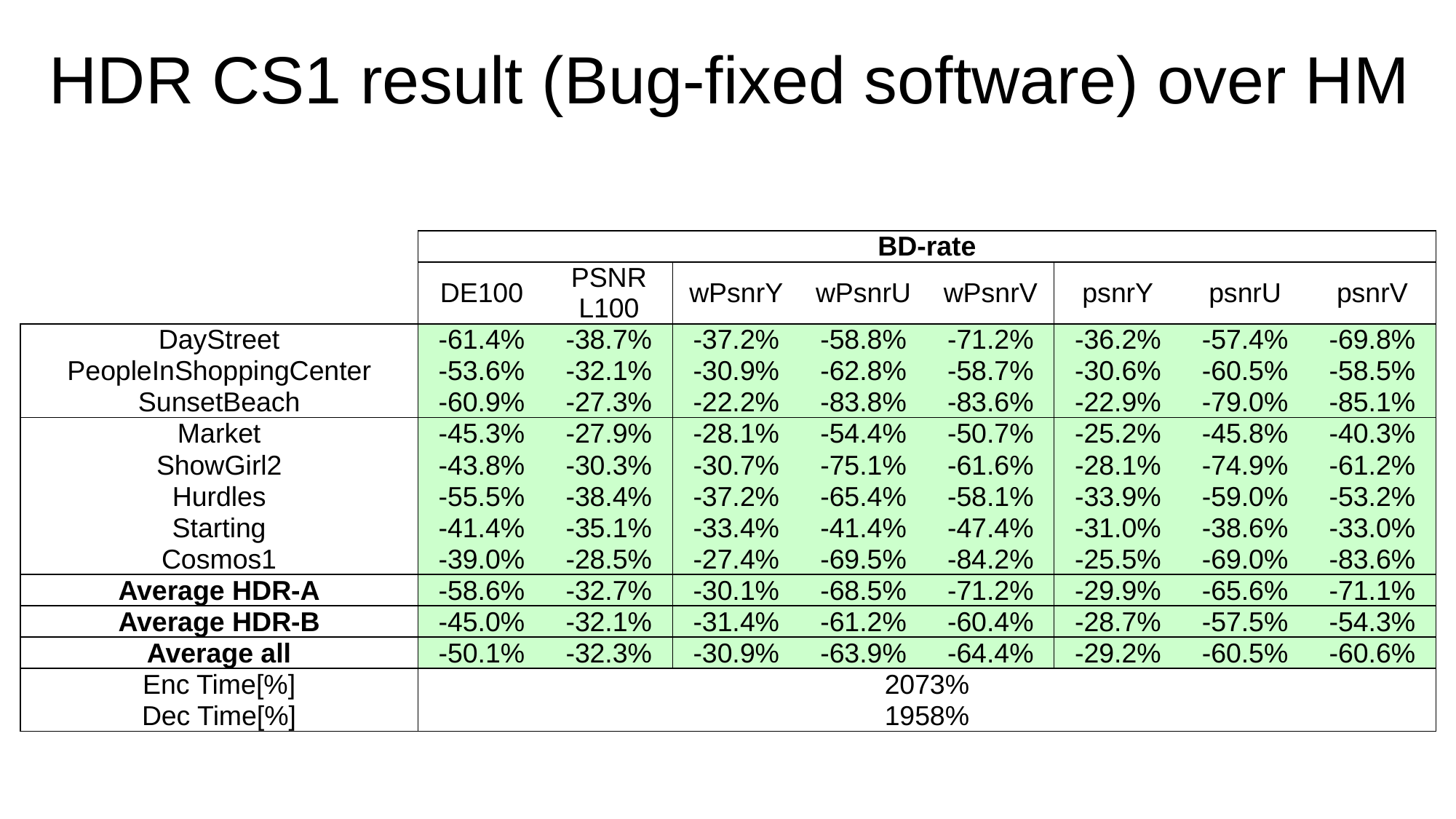

# HDR CS1 result (Bug-fixed software) over HM
|  | BD-rate |  |  |  |  |  |  |  |
| --- | --- | --- | --- | --- | --- | --- | --- | --- |
|  | DE100 | PSNR L100 | wPsnrY | wPsnrU | wPsnrV | psnrY | psnrU | psnrV |
| DayStreet | -61.4% | -38.7% | -37.2% | -58.8% | -71.2% | -36.2% | -57.4% | -69.8% |
| PeopleInShoppingCenter | -53.6% | -32.1% | -30.9% | -62.8% | -58.7% | -30.6% | -60.5% | -58.5% |
| SunsetBeach | -60.9% | -27.3% | -22.2% | -83.8% | -83.6% | -22.9% | -79.0% | -85.1% |
| Market | -45.3% | -27.9% | -28.1% | -54.4% | -50.7% | -25.2% | -45.8% | -40.3% |
| ShowGirl2 | -43.8% | -30.3% | -30.7% | -75.1% | -61.6% | -28.1% | -74.9% | -61.2% |
| Hurdles | -55.5% | -38.4% | -37.2% | -65.4% | -58.1% | -33.9% | -59.0% | -53.2% |
| Starting | -41.4% | -35.1% | -33.4% | -41.4% | -47.4% | -31.0% | -38.6% | -33.0% |
| Cosmos1 | -39.0% | -28.5% | -27.4% | -69.5% | -84.2% | -25.5% | -69.0% | -83.6% |
| Average HDR-A | -58.6% | -32.7% | -30.1% | -68.5% | -71.2% | -29.9% | -65.6% | -71.1% |
| Average HDR-B | -45.0% | -32.1% | -31.4% | -61.2% | -60.4% | -28.7% | -57.5% | -54.3% |
| Average all | -50.1% | -32.3% | -30.9% | -63.9% | -64.4% | -29.2% | -60.5% | -60.6% |
| Enc Time[%] | 2073% |  |  |  |  |  |  |  |
| Dec Time[%] | 1958% |  |  |  |  |  |  |  |